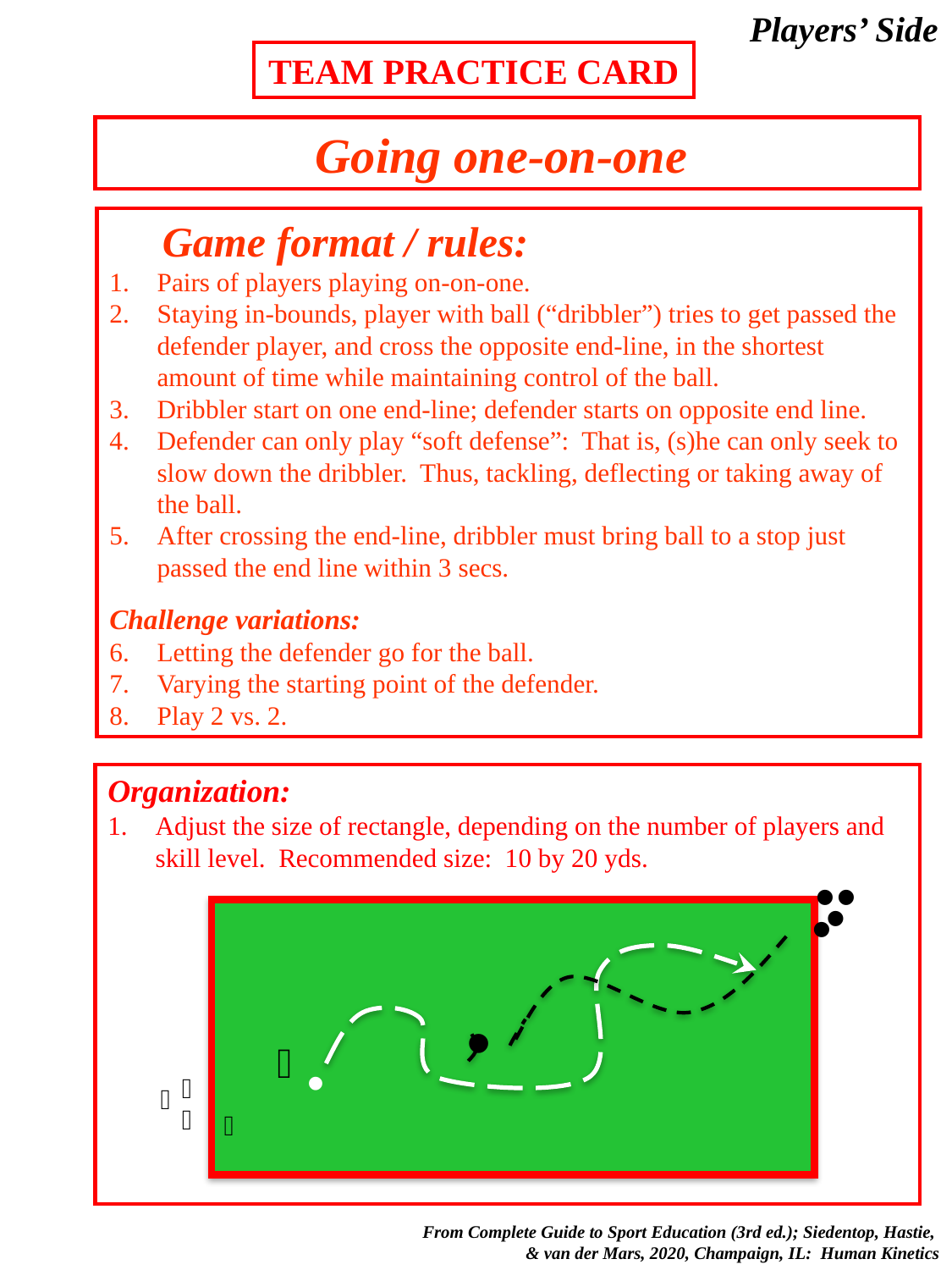

Players’ Side
TEAM PRACTICE CARD
Going one-on-one
     Game format / rules:
Pairs of players playing on-on-one.
Staying in-bounds, player with ball (“dribbler”) tries to get passed the defender player, and cross the opposite end-line, in the shortest amount of time while maintaining control of the ball.
Dribbler start on one end-line; defender starts on opposite end line.
Defender can only play “soft defense”:  That is, (s)he can only seek to slow down the dribbler.  Thus, tackling, deflecting or taking away of the ball.
After crossing the end-line, dribbler must bring ball to a stop just passed the end line within 3 secs.

Challenge variations:
Letting the defender go for the ball.
Varying the starting point of the defender.
Play 2 vs. 2.
Organization:
Adjust the size of rectangle, depending on the number of players and skill level.  Recommended size:  10 by 20 yds.

 From Complete Guide to Sport Education (3rd ed.); Siedentop, Hastie,
& van der Mars, 2020, Champaign, IL:  Human Kinetics